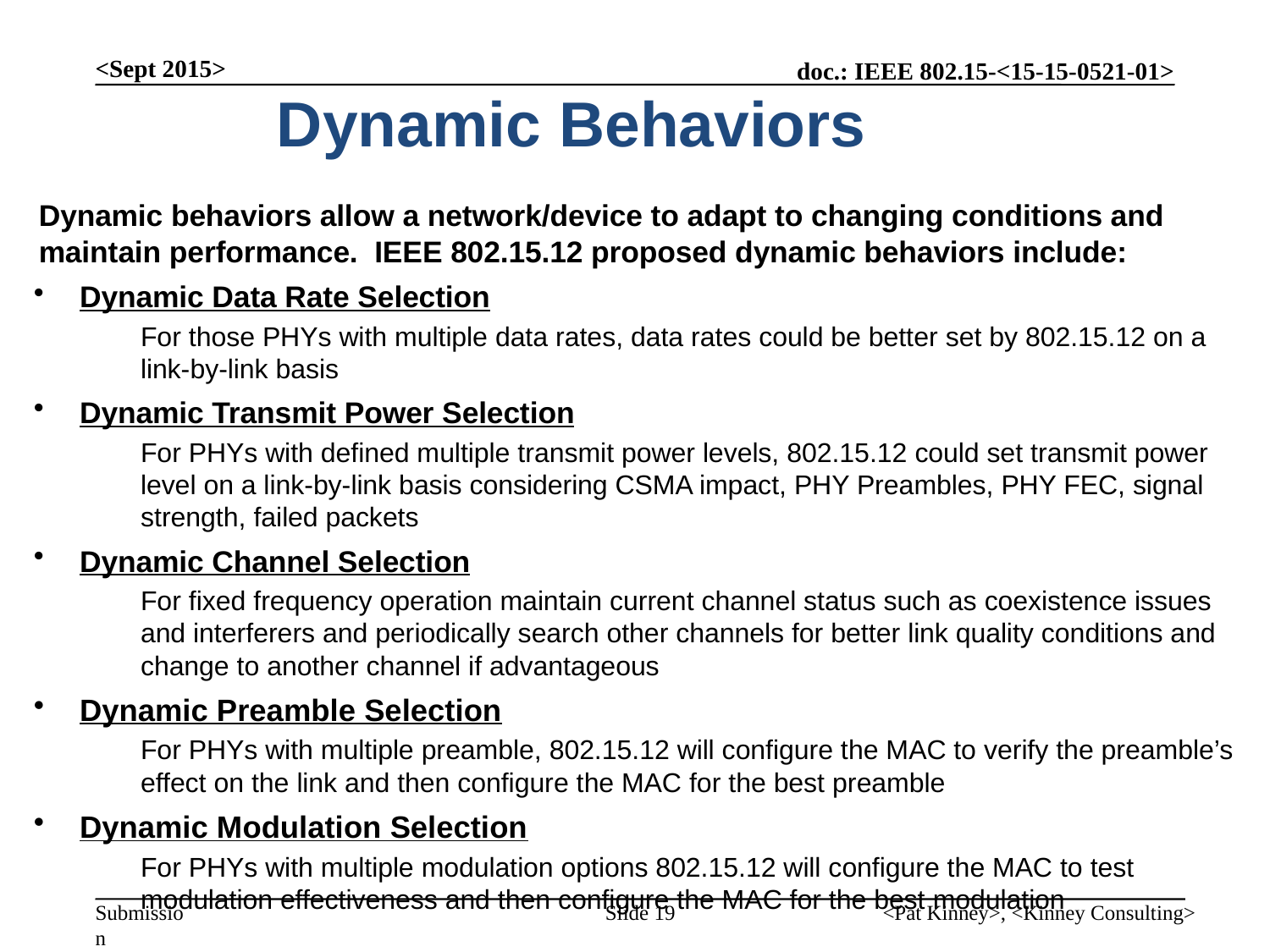

# Dynamic Behaviors
<Sept 2015>
Dynamic behaviors allow a network/device to adapt to changing conditions and maintain performance.  IEEE 802.15.12 proposed dynamic behaviors include:
Dynamic Data Rate Selection
For those PHYs with multiple data rates, data rates could be better set by 802.15.12 on a link-by-link basis
Dynamic Transmit Power Selection
For PHYs with defined multiple transmit power levels, 802.15.12 could set transmit power level on a link-by-link basis considering CSMA impact, PHY Preambles, PHY FEC, signal strength, failed packets
Dynamic Channel Selection
For fixed frequency operation maintain current channel status such as coexistence issues and interferers and periodically search other channels for better link quality conditions and change to another channel if advantageous
Dynamic Preamble Selection
For PHYs with multiple preamble, 802.15.12 will configure the MAC to verify the preamble’s effect on the link and then configure the MAC for the best preamble
Dynamic Modulation Selection
For PHYs with multiple modulation options 802.15.12 will configure the MAC to test modulation effectiveness and then configure the MAC for the best modulation
Slide 19
<Pat Kinney>, <Kinney Consulting>